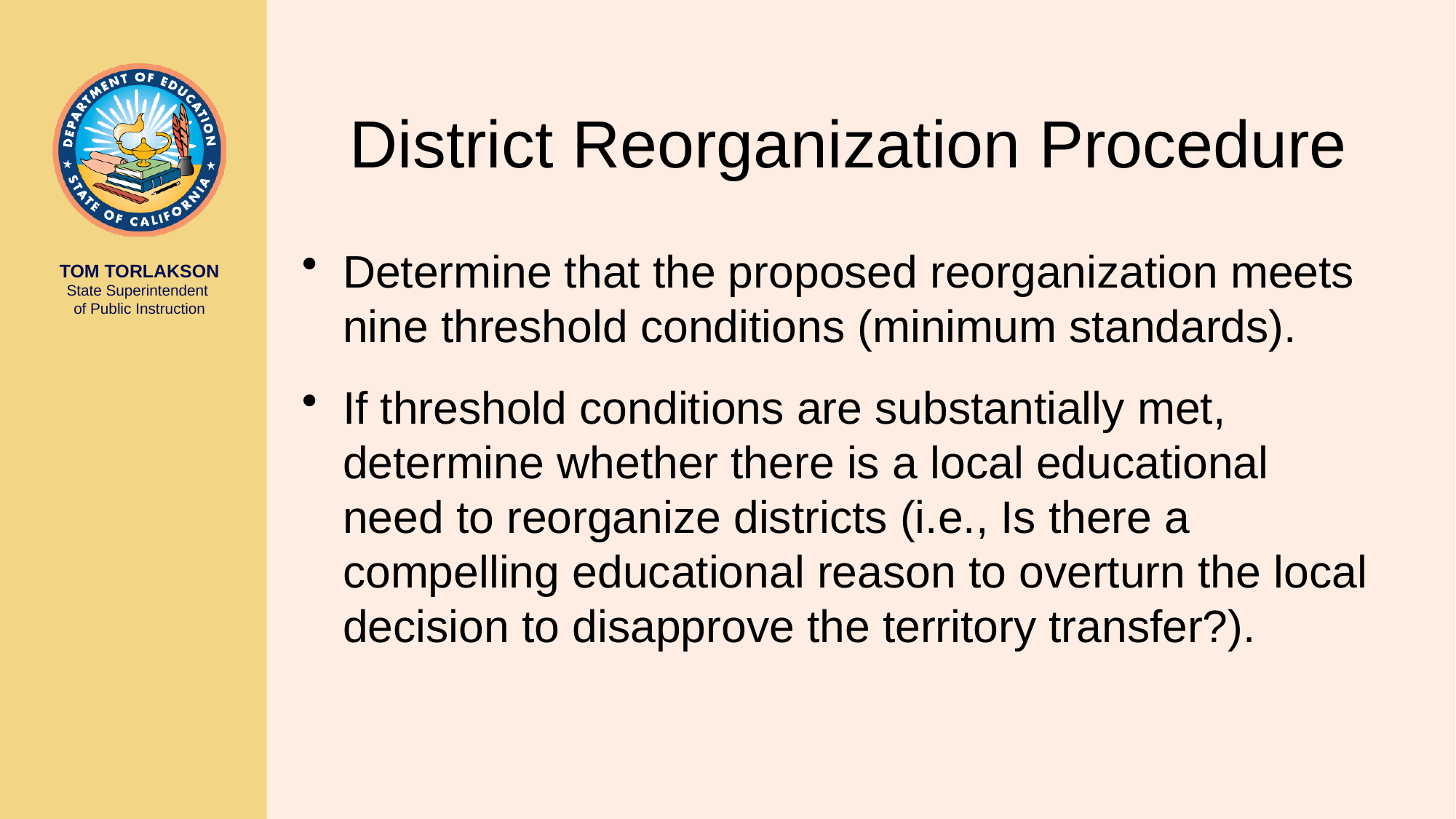

# District Reorganization Procedure
Determine that the proposed reorganization meets nine threshold conditions (minimum standards).
If threshold conditions are substantially met, determine whether there is a local educational need to reorganize districts (i.e., Is there a compelling educational reason to overturn the local decision to disapprove the territory transfer?).